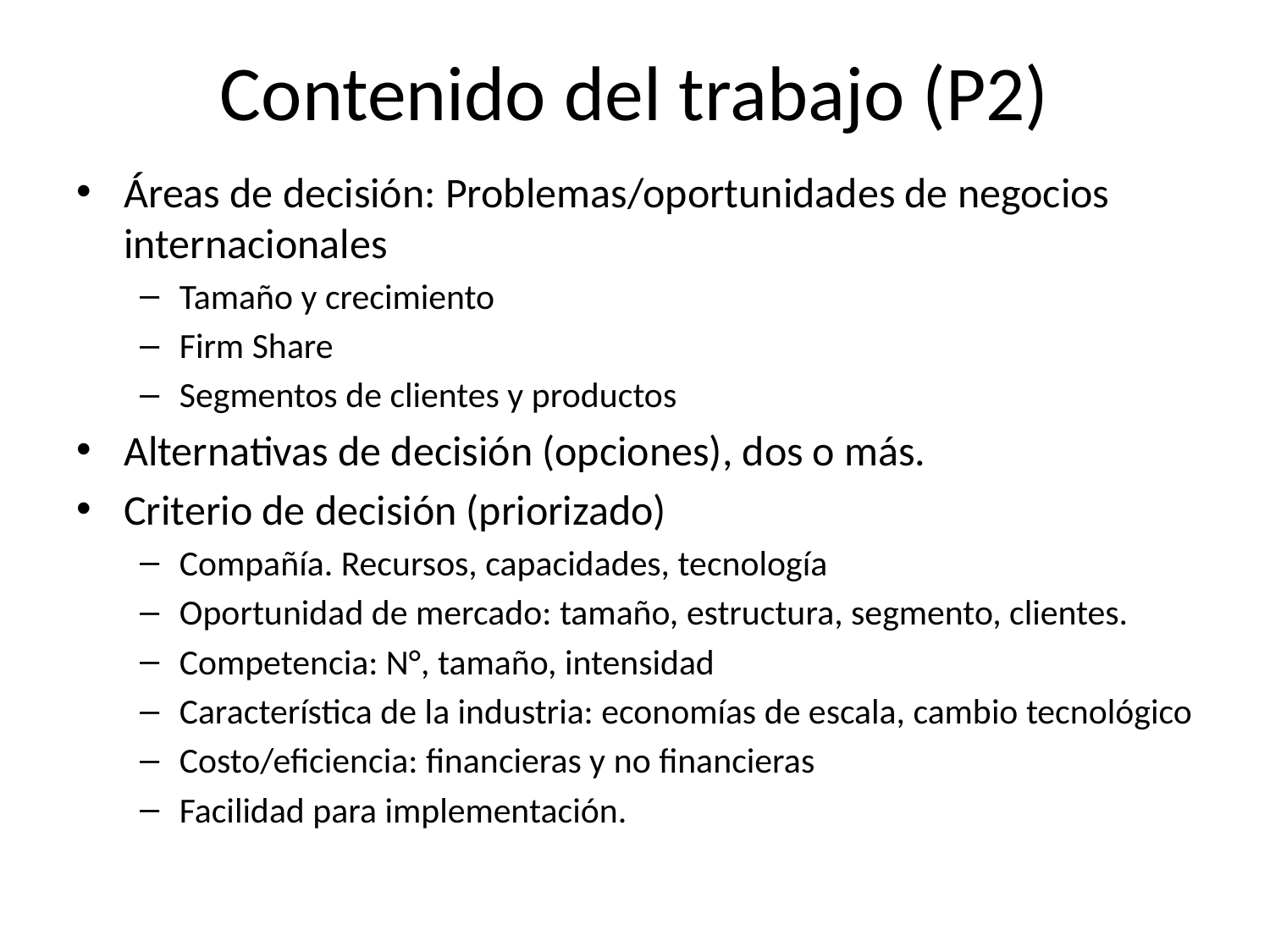

# Contenido del trabajo (P2)
Áreas de decisión: Problemas/oportunidades de negocios internacionales
Tamaño y crecimiento
Firm Share
Segmentos de clientes y productos
Alternativas de decisión (opciones), dos o más.
Criterio de decisión (priorizado)
Compañía. Recursos, capacidades, tecnología
Oportunidad de mercado: tamaño, estructura, segmento, clientes.
Competencia: N°, tamaño, intensidad
Característica de la industria: economías de escala, cambio tecnológico
Costo/eficiencia: financieras y no financieras
Facilidad para implementación.